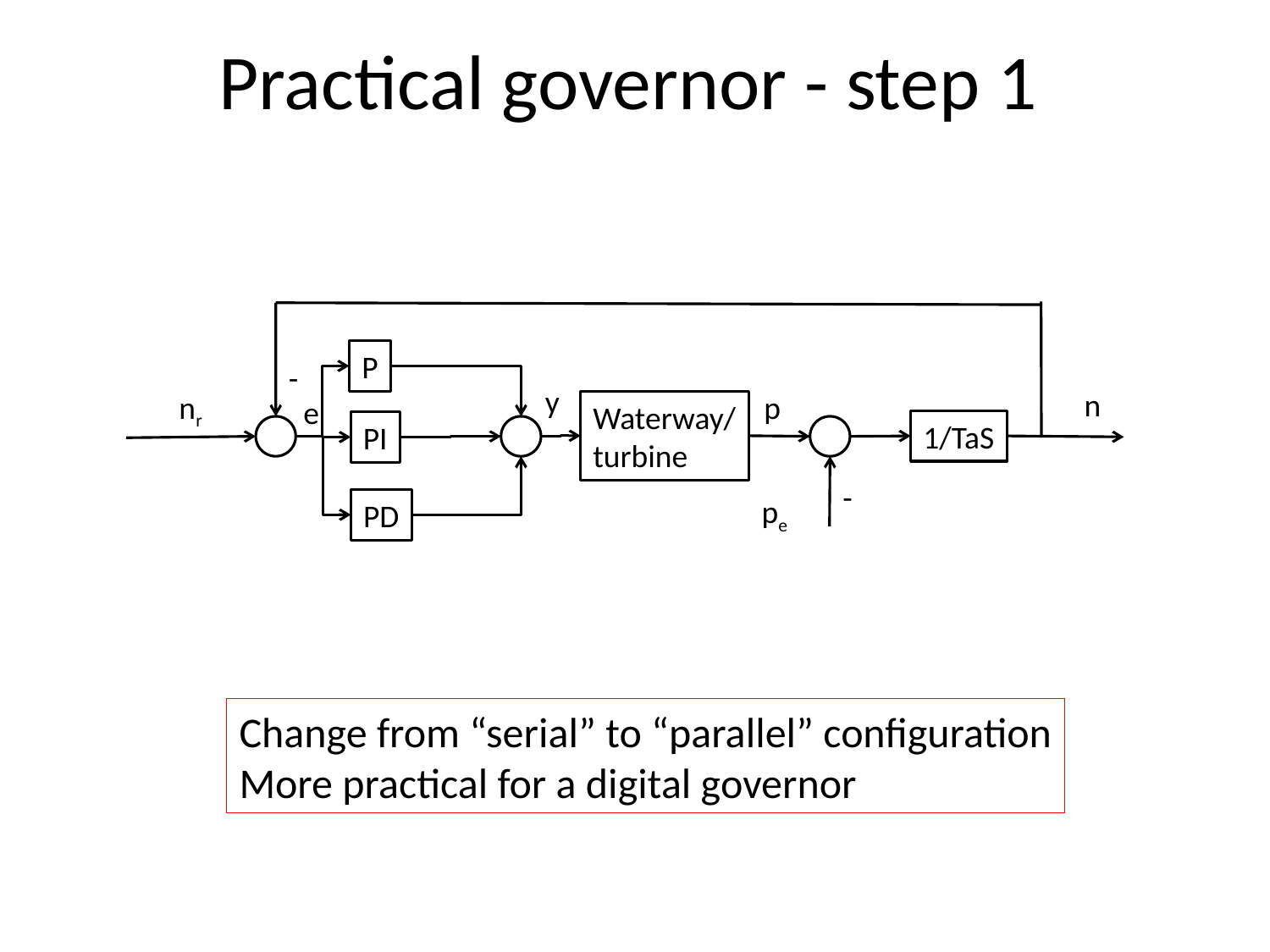

Practical governor - step 1
P
-
y
n
nr
p
e
Waterway/
turbine
1/TaS
PI

-
pe
PD
Change from “serial” to “parallel” configuration
More practical for a digital governor